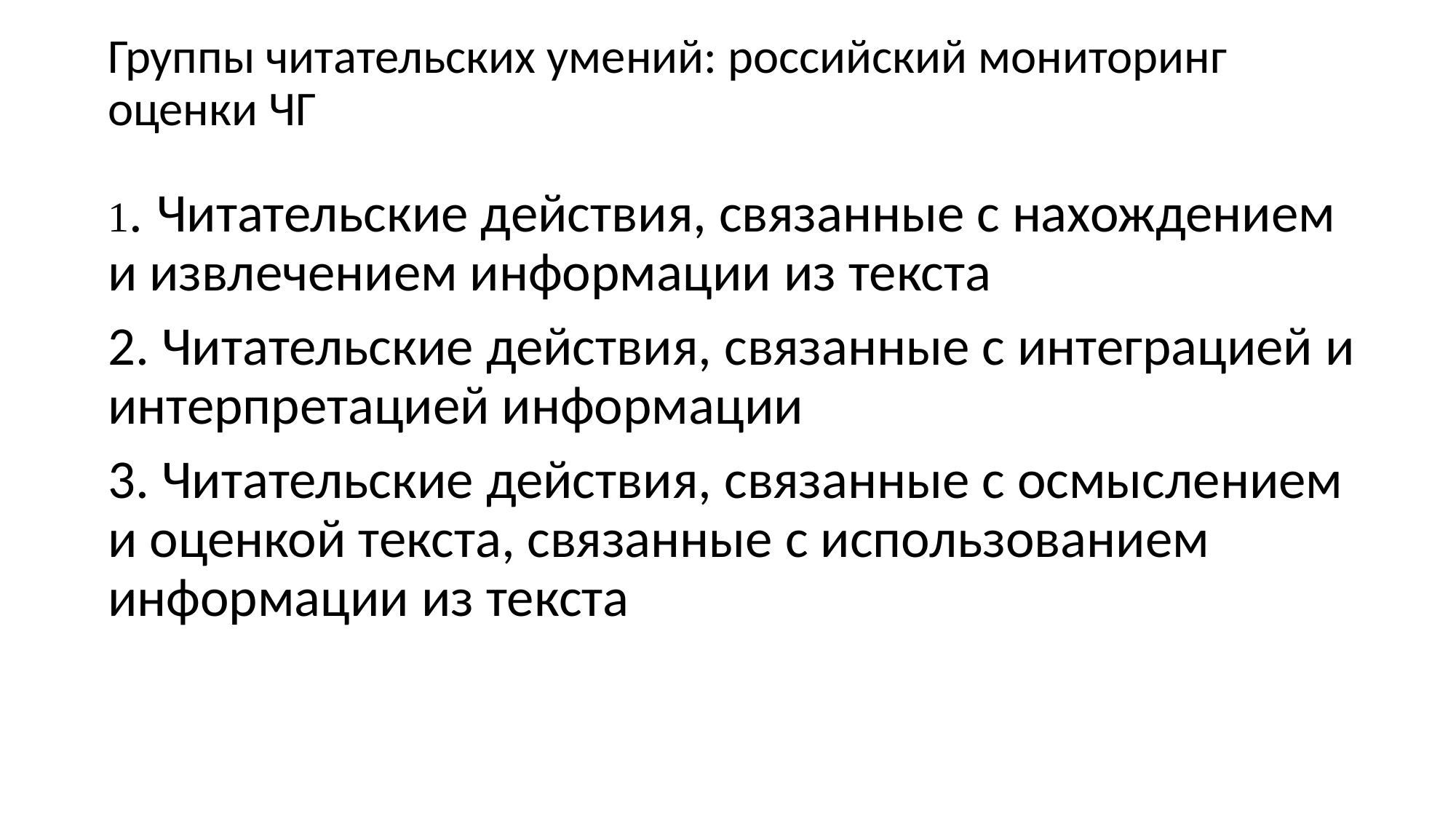

# Группы читательских умений: российский мониторинг оценки ЧГ
1. Читательские действия, связанные с нахождением и извлечением информации из текста
2. Читательские действия, связанные с интеграцией и интерпретацией информации
3. Читательские действия, связанные с осмыслением и оценкой текста, связанные с использованием информации из текста